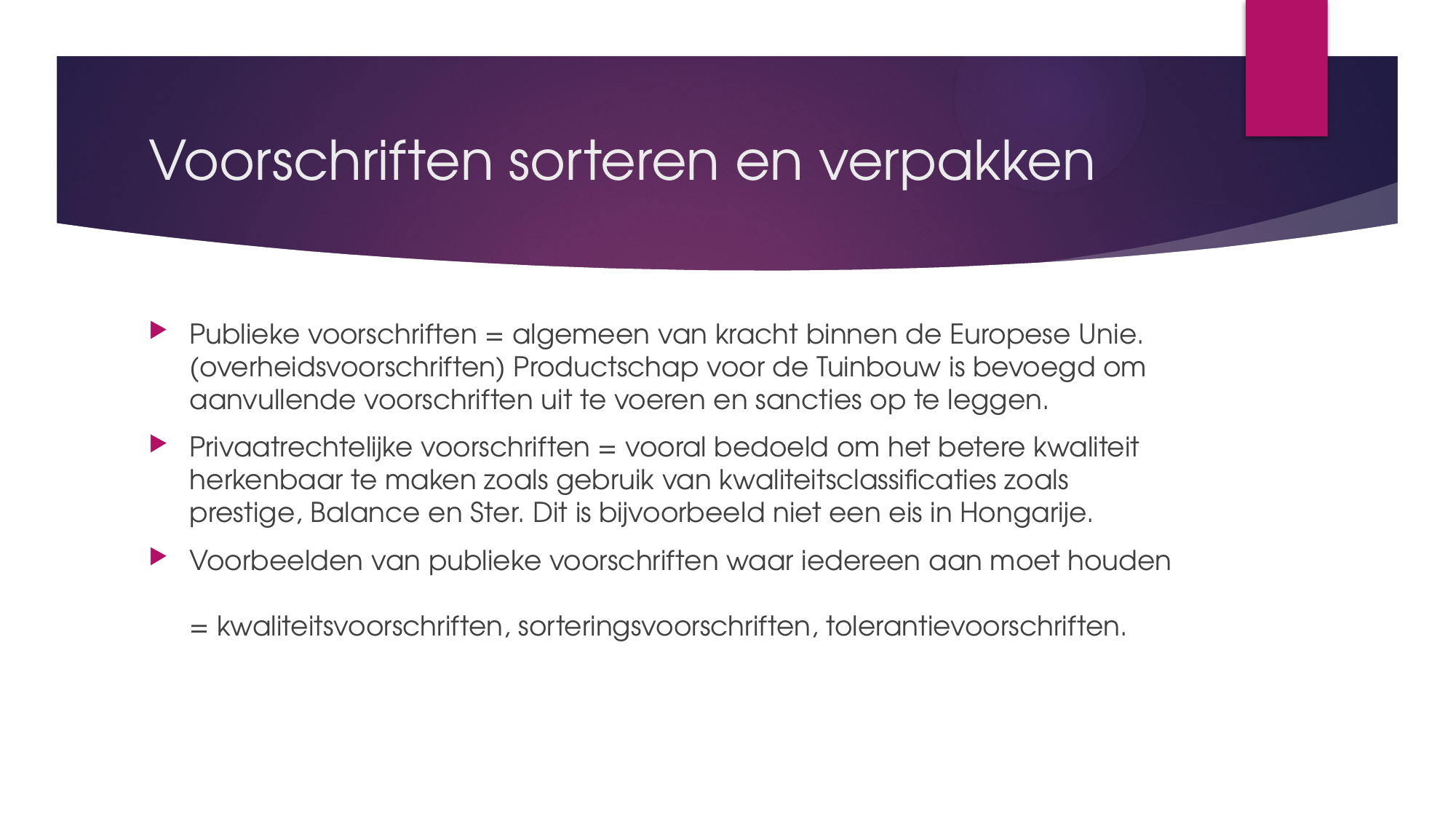

# Voorschriften sorteren en verpakken
Publieke voorschriften = algemeen van kracht binnen de Europese Unie.(overheidsvoorschriften) Productschap voor de Tuinbouw is bevoegd om aanvullende voorschriften uit te voeren en sancties op te leggen.
Privaatrechtelijke voorschriften = vooral bedoeld om het betere kwaliteit herkenbaar te maken zoals gebruik van kwaliteitsclassificaties zoals prestige, Balance en Ster. Dit is bijvoorbeeld niet een eis in Hongarije.
Voorbeelden van publieke voorschriften waar iedereen aan moet houden
= kwaliteitsvoorschriften, sorteringsvoorschriften, tolerantievoorschriften.